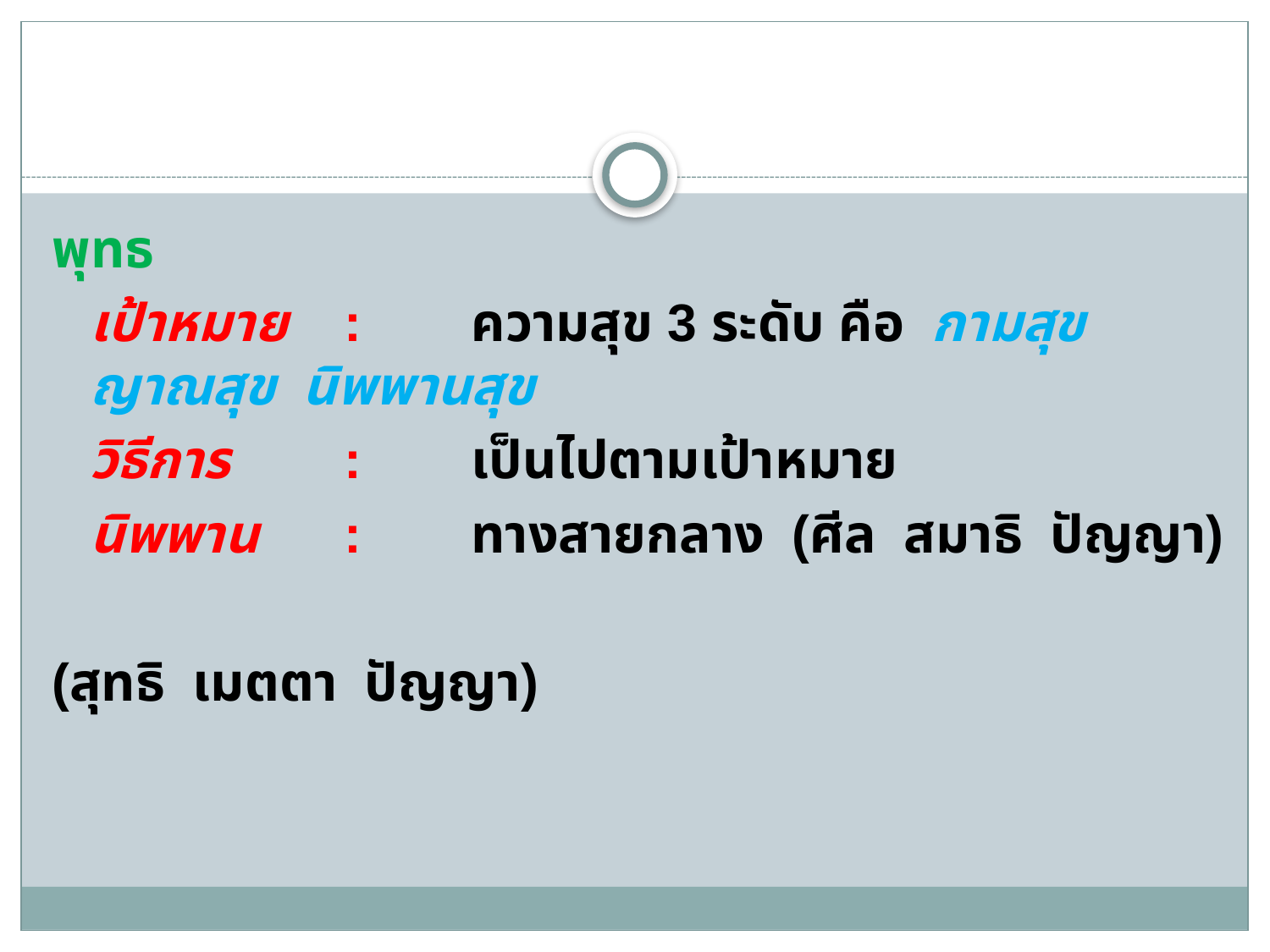

พุทธ
	เป้าหมาย	:	ความสุข 3 ระดับ คือ  กามสุข  ญาณสุข  นิพพานสุข
	วิธีการ   	:	เป็นไปตามเป้าหมาย
	นิพพาน	:	ทางสายกลาง  (ศีล  สมาธิ  ปัญญา)

(สุทธิ  เมตตา  ปัญญา)